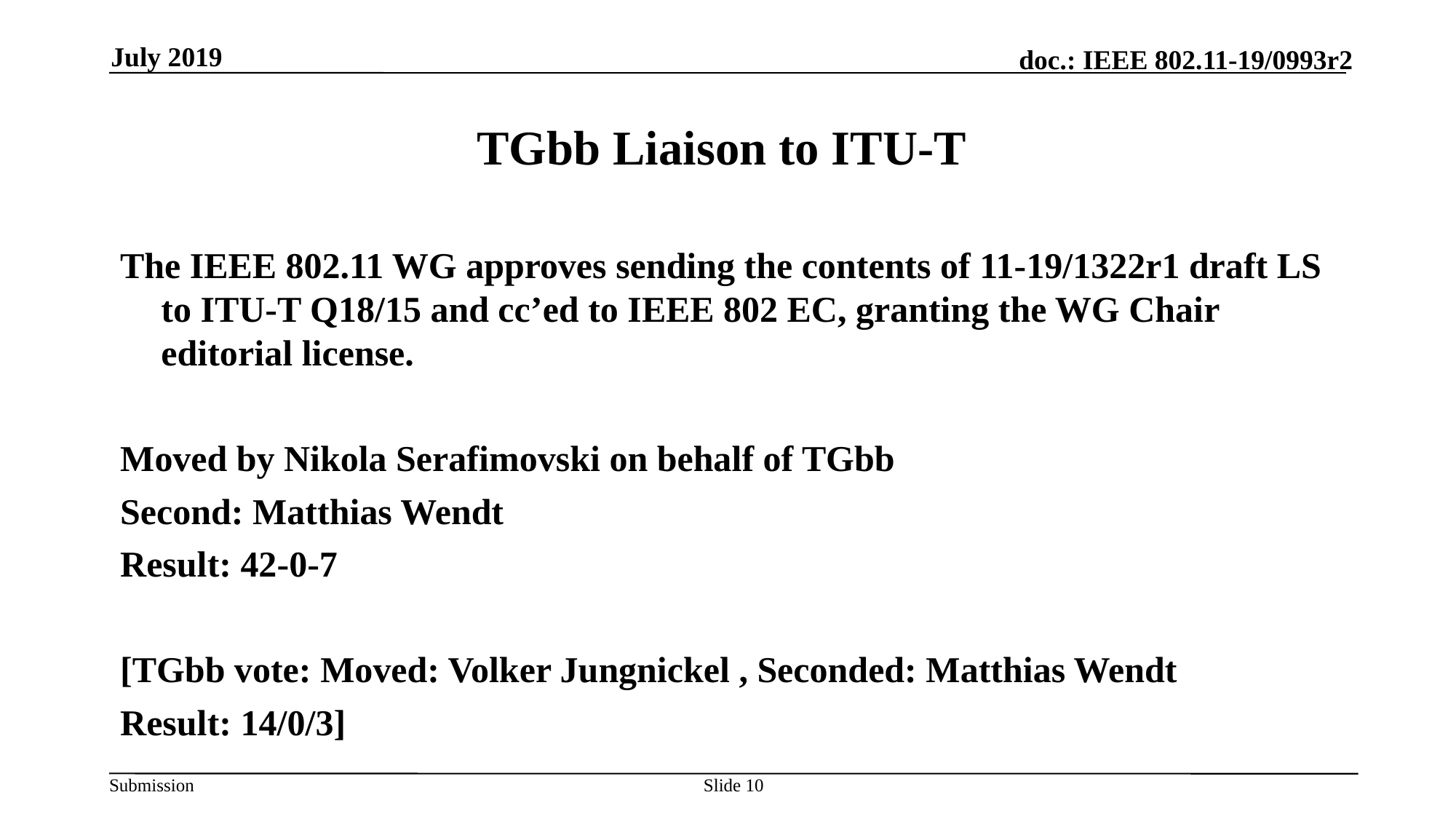

July 2019
# TGbb Liaison to ITU-T
The IEEE 802.11 WG approves sending the contents of 11-19/1322r1 draft LS to ITU-T Q18/15 and cc’ed to IEEE 802 EC, granting the WG Chair editorial license.

Moved by Nikola Serafimovski on behalf of TGbb
Second: Matthias Wendt
Result: 42-0-7

[TGbb vote: Moved: Volker Jungnickel , Seconded: Matthias Wendt
Result: 14/0/3]

Slide 10